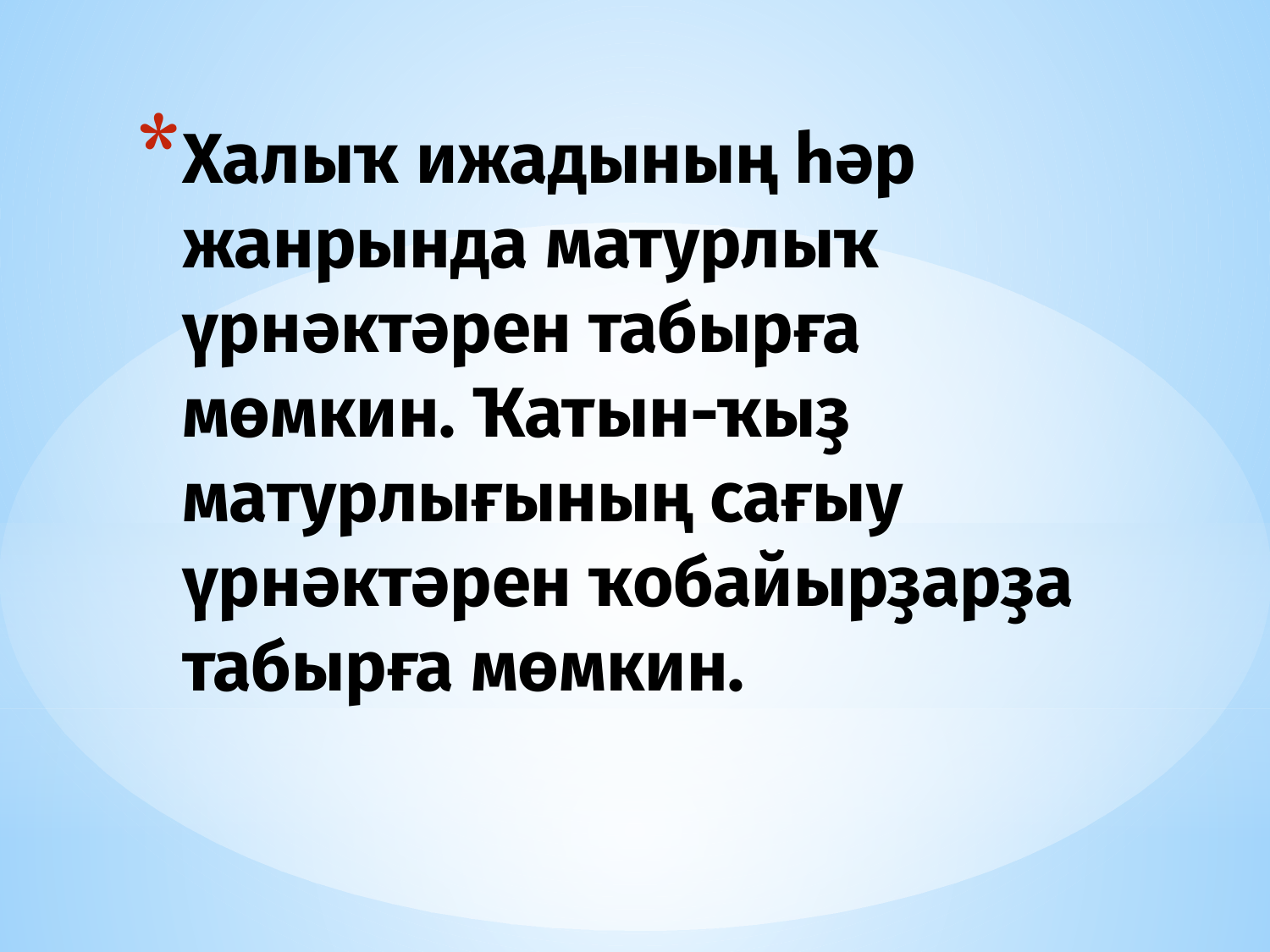

# Халыҡ ижадының һәр жанрында матурлыҡ үрнәктәрен табырға мөмкин. Ҡатын-ҡыҙ матурлығының сағыу үрнәктәрен ҡобайырҙарҙа табырға мөмкин.